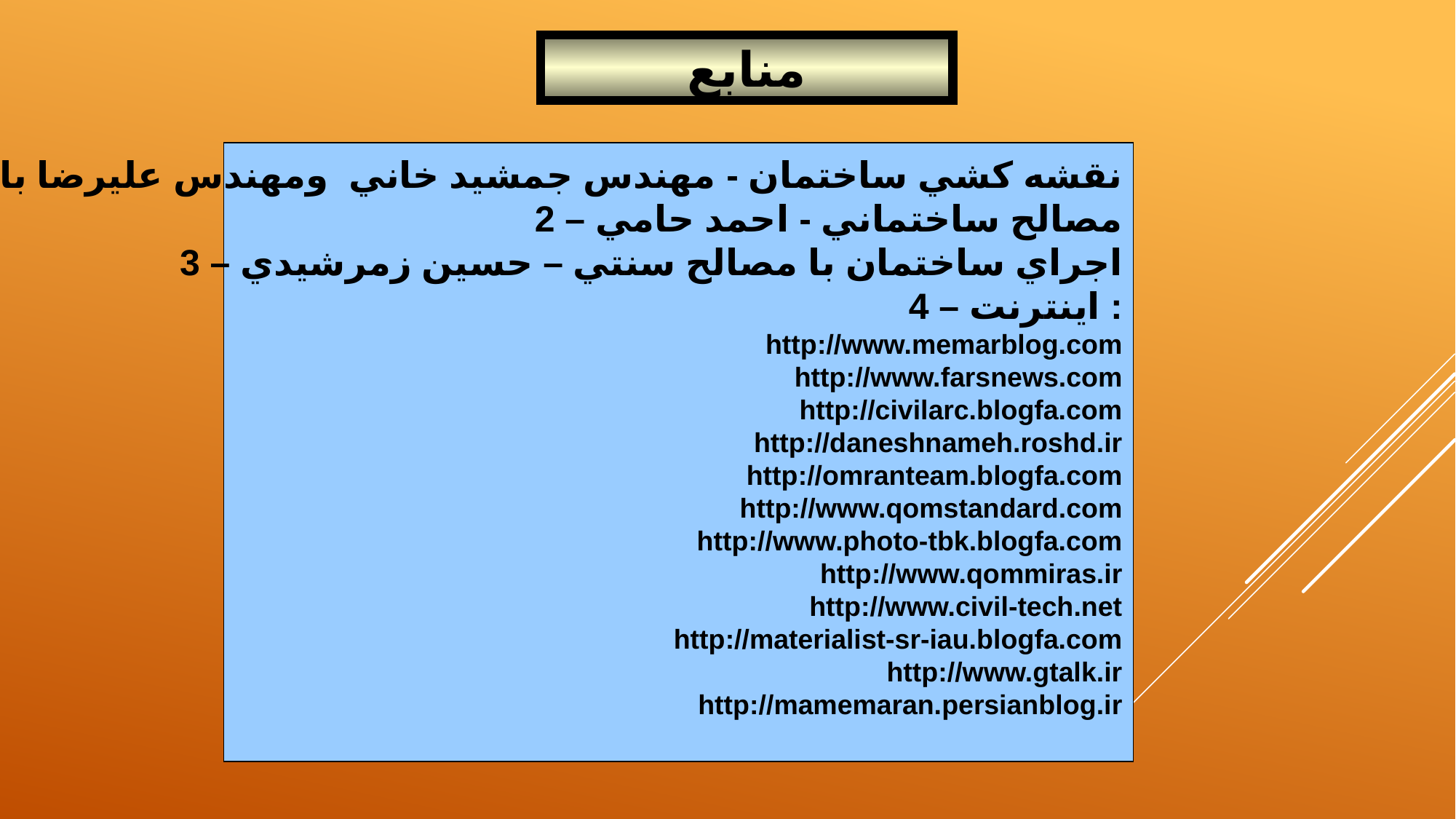

منابع
1 – نقشه كشي ساختمان - مهندس جمشيد خاني  ومهندس عليرضا بابايي
2 – مصالح ساختماني - احمد حامي
3 – اجراي ساختمان با مصالح سنتي – حسين زمرشيدي
4 – اينترنت :
http://www.memarblog.com
http://www.farsnews.com
http://civilarc.blogfa.com
http://daneshnameh.roshd.ir
http://omranteam.blogfa.com
http://www.qomstandard.com
http://www.photo-tbk.blogfa.com
http://www.qommiras.ir
http://www.civil-tech.net
http://materialist-sr-iau.blogfa.com
http://www.gtalk.ir
http://mamemaran.persianblog.ir